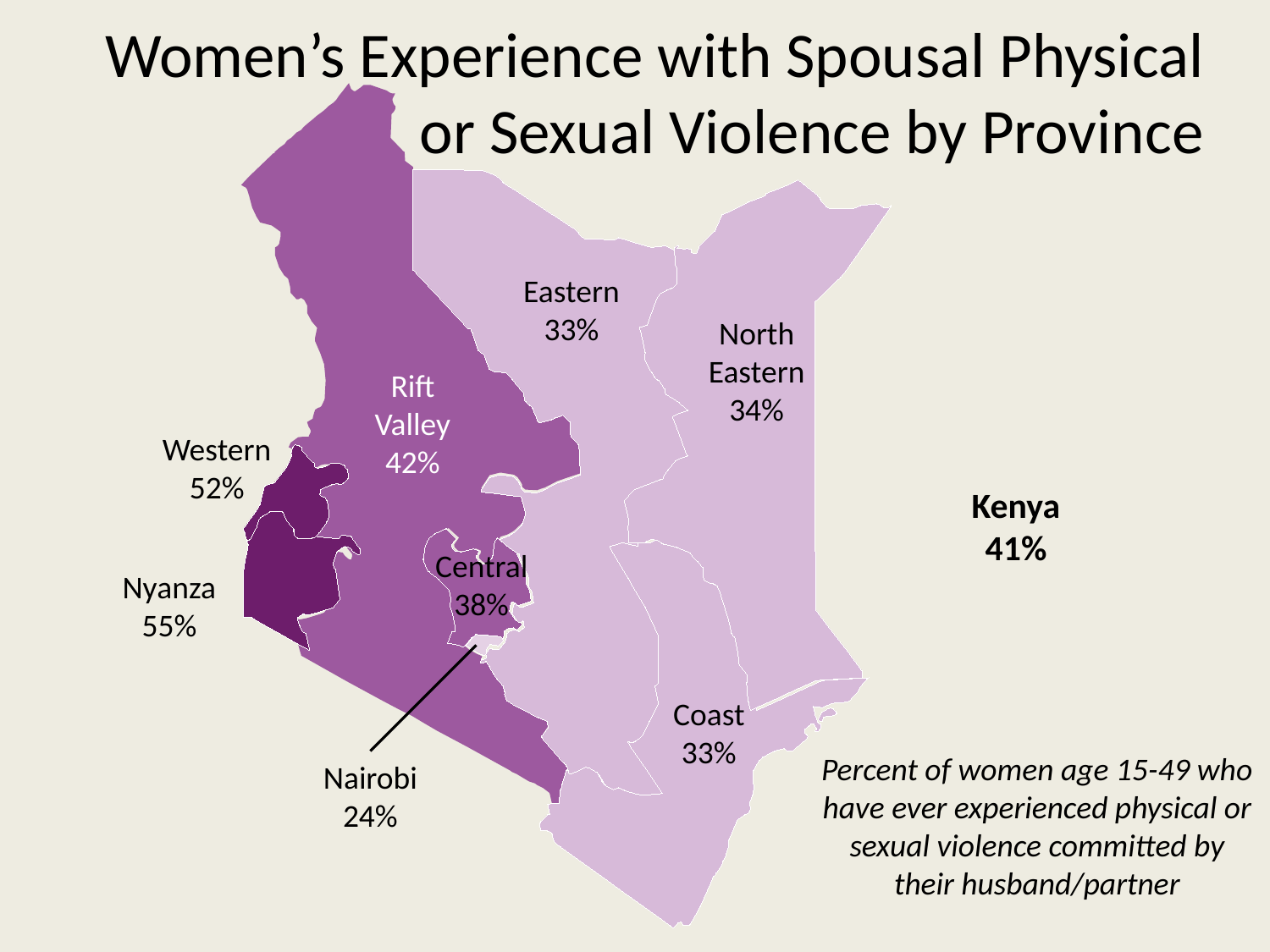

Women’s Experience with Spousal Physical or Sexual Violence by Province

Eastern
33%
North Eastern
34%
Rift Valley
42%
Western
52%
Kenya
41%
Central
38%
Nyanza
55%
Coast
33%
Percent of women age 15-49 who have ever experienced physical or sexual violence committed by their husband/partner
Nairobi
24%